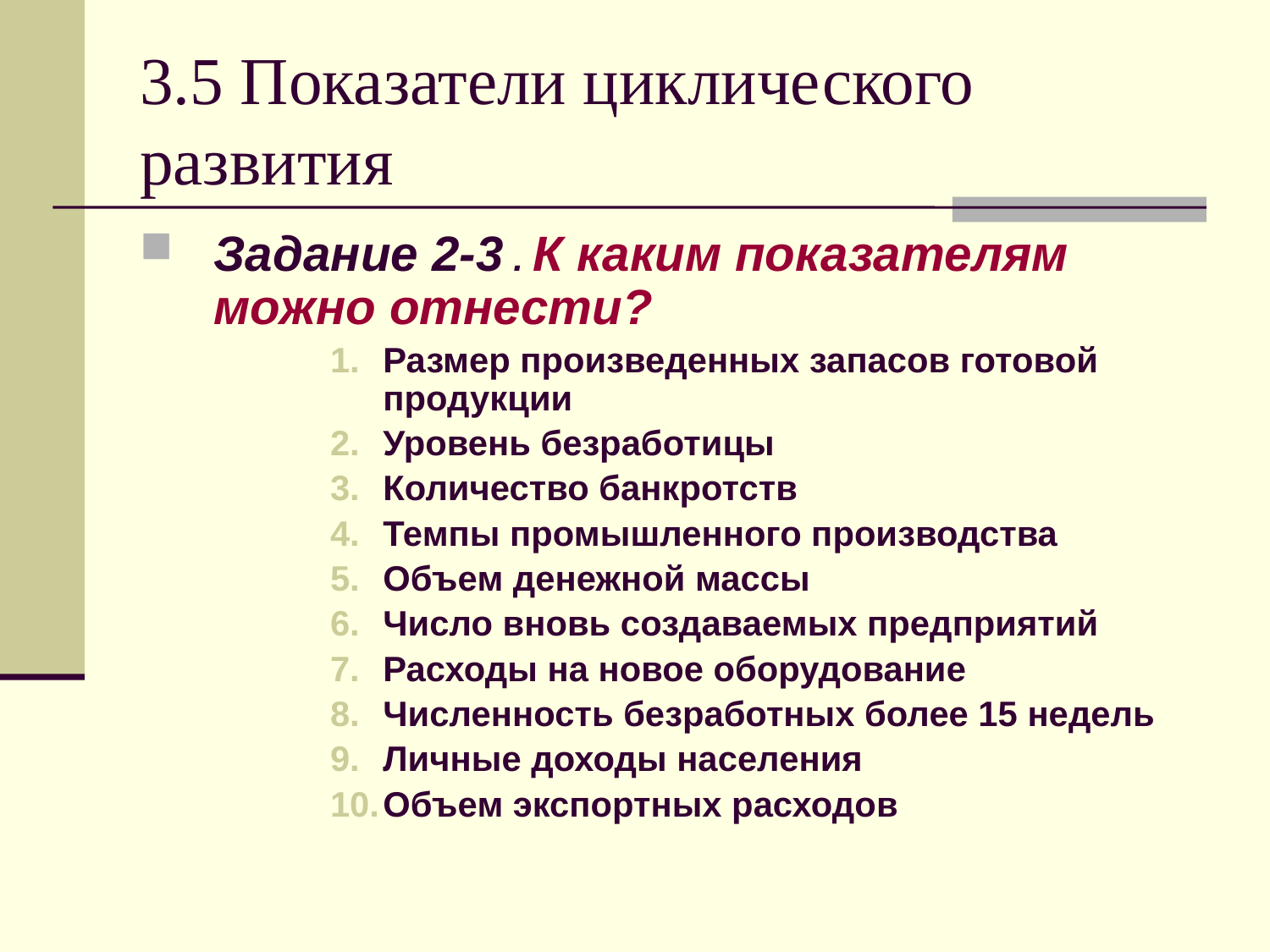

# 3.5 Показатели циклического развития
Задание 2-3 . К каким показателям можно отнести?
Размер произведенных запасов готовой продукции
Уровень безработицы
Количество банкротств
Темпы промышленного производства
Объем денежной массы
Число вновь создаваемых предприятий
Расходы на новое оборудование
Численность безработных более 15 недель
Личные доходы населения
Объем экспортных расходов